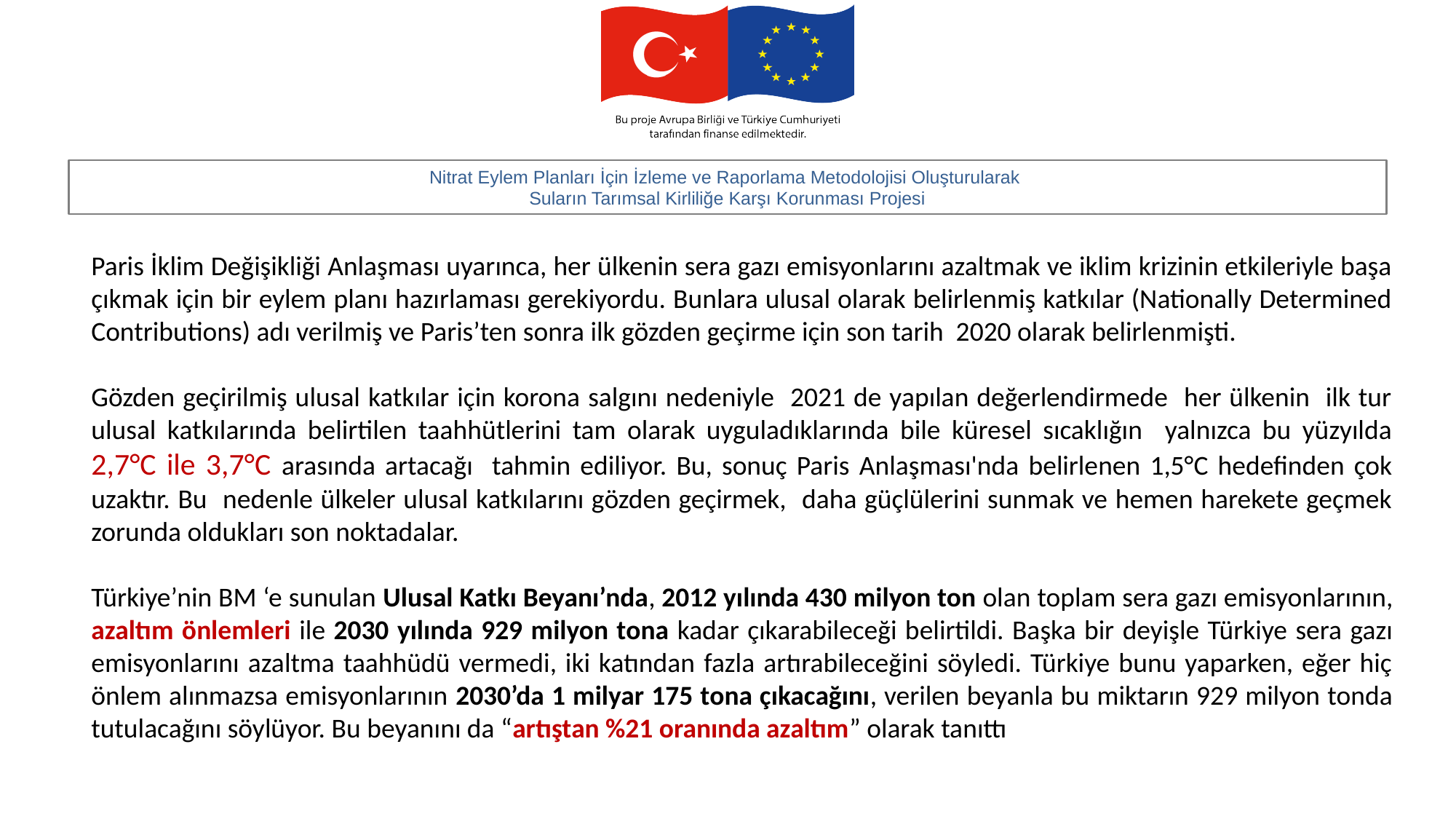

Paris İklim Değişikliği Anlaşması uyarınca, her ülkenin sera gazı emisyonlarını azaltmak ve iklim krizinin etkileriyle başa çıkmak için bir eylem planı hazırlaması gerekiyordu. Bunlara ulusal olarak belirlenmiş katkılar (Nationally Determined Contributions) adı verilmiş ve Paris’ten sonra ilk gözden geçirme için son tarih  2020 olarak belirlenmişti.

Gözden geçirilmiş ulusal katkılar için korona salgını nedeniyle  2021 de yapılan değerlendirmede  her ülkenin  ilk tur ulusal katkılarında belirtilen taahhütlerini tam olarak uyguladıklarında bile küresel sıcaklığın  yalnızca bu yüzyılda 2,7°C ile 3,7°C arasında artacağı  tahmin ediliyor. Bu, sonuç Paris Anlaşması'nda belirlenen 1,5°C hedefinden çok uzaktır. Bu  nedenle ülkeler ulusal katkılarını gözden geçirmek,  daha güçlülerini sunmak ve hemen harekete geçmek zorunda oldukları son noktadalar.

Türkiye’nin BM ‘e sunulan Ulusal Katkı Beyanı’nda, 2012 yılında 430 milyon ton olan toplam sera gazı emisyonlarının, azaltım önlemleri ile 2030 yılında 929 milyon tona kadar çıkarabileceği belirtildi. Başka bir deyişle Türkiye sera gazı emisyonlarını azaltma taahhüdü vermedi, iki katından fazla artırabileceğini söyledi. Türkiye bunu yaparken, eğer hiç önlem alınmazsa emisyonlarının 2030’da 1 milyar 175 tona çıkacağını, verilen beyanla bu miktarın 929 milyon tonda tutulacağını söylüyor. Bu beyanını da “artıştan %21 oranında azaltım” olarak tanıttı